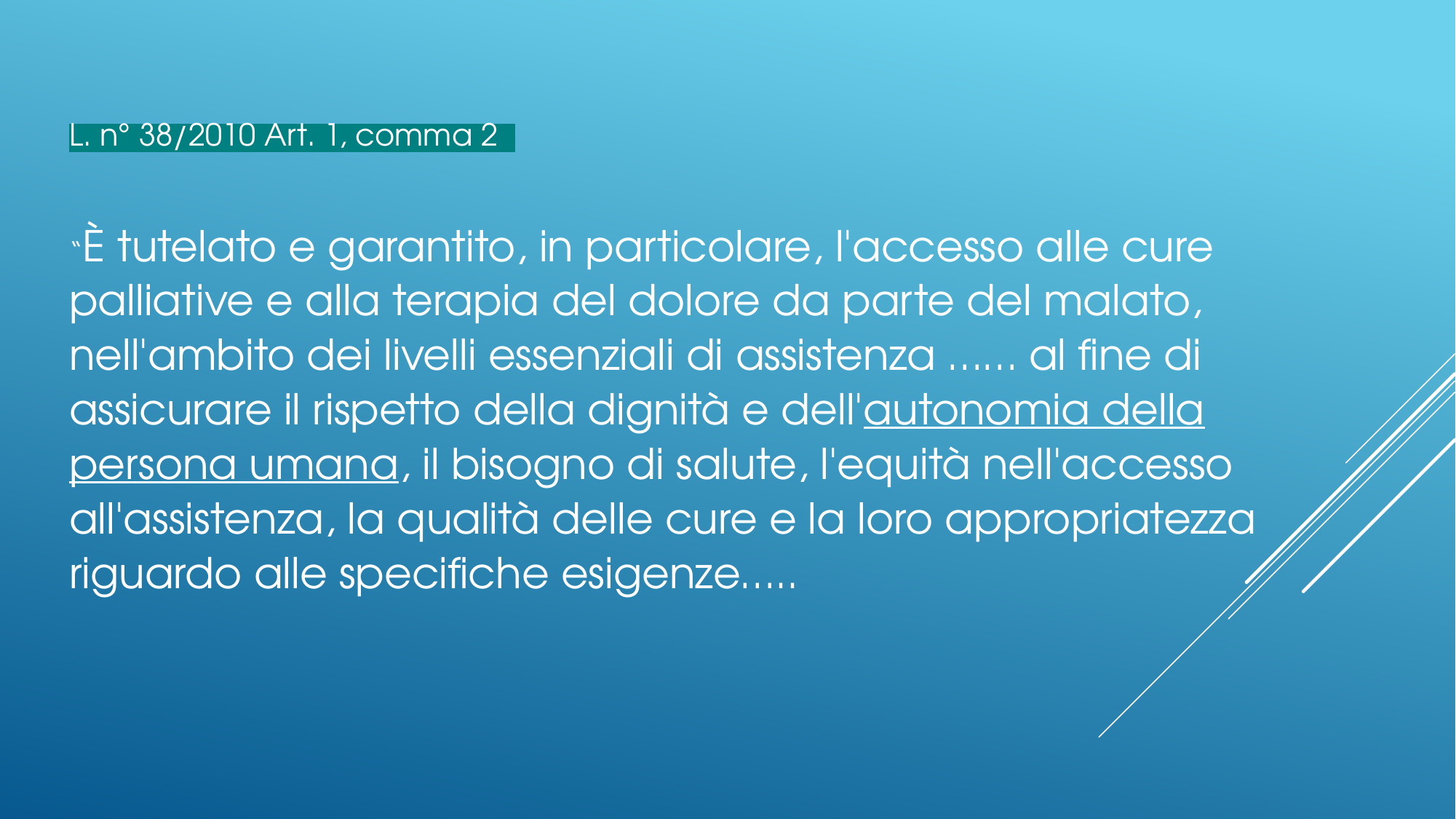

L. n° 38/2010 Art. 1, comma 2

“È tutelato e garantito, in particolare, l'accesso alle cure palliative e alla terapia del dolore da parte del malato, nell'ambito dei livelli essenziali di assistenza …… al fine di assicurare il rispetto della dignità e dell'autonomia della persona umana, il bisogno di salute, l'equità nell'accesso all'assistenza, la qualità delle cure e la loro appropriatezza riguardo alle specifiche esigenze…..